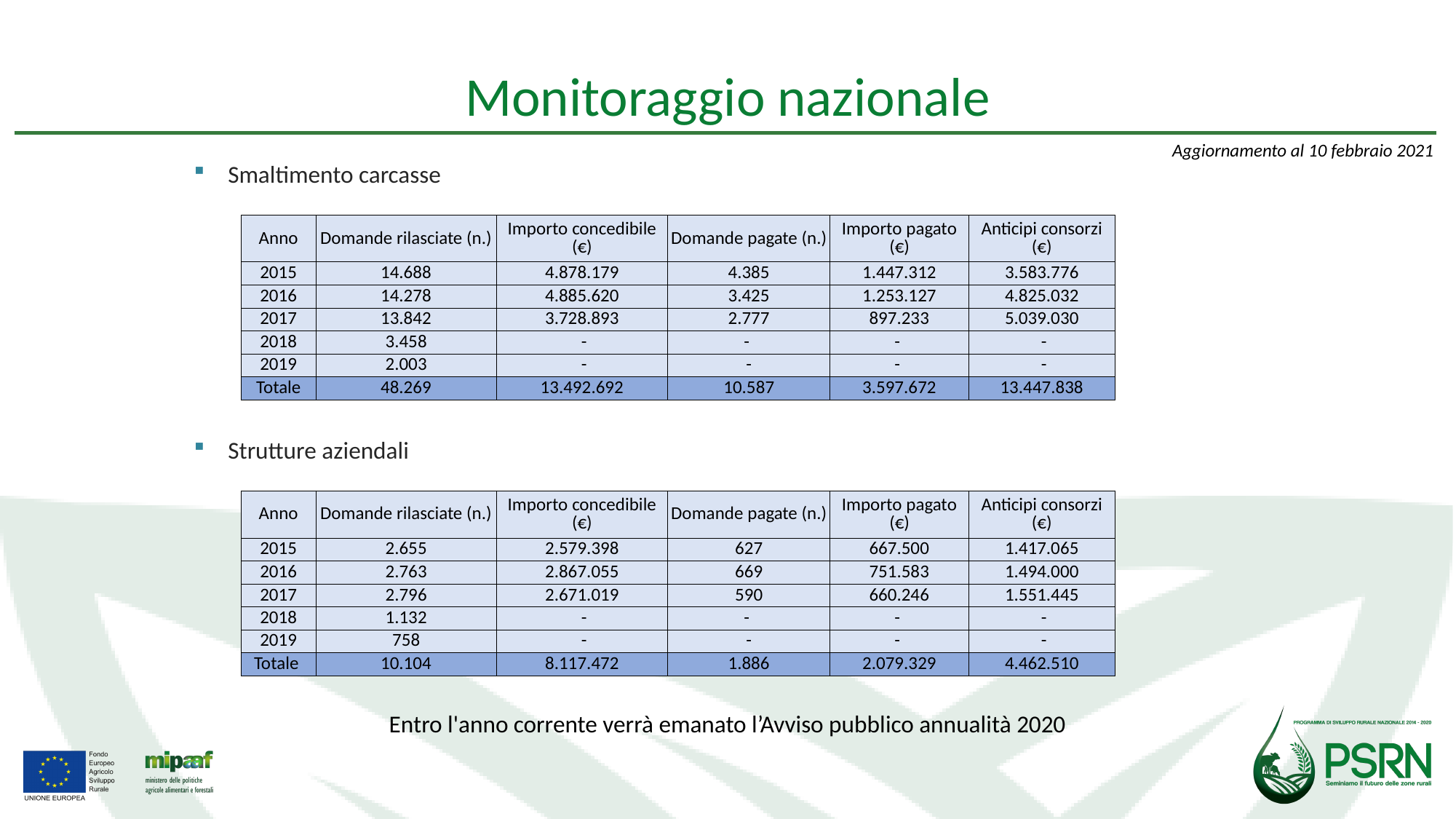

# Monitoraggio nazionale
Aggiornamento al 10 febbraio 2021
Smaltimento carcasse
| Anno | Domande rilasciate (n.) | Importo concedibile (€) | Domande pagate (n.) | Importo pagato (€) | Anticipi consorzi (€) |
| --- | --- | --- | --- | --- | --- |
| 2015 | 14.688 | 4.878.179 | 4.385 | 1.447.312 | 3.583.776 |
| 2016 | 14.278 | 4.885.620 | 3.425 | 1.253.127 | 4.825.032 |
| 2017 | 13.842 | 3.728.893 | 2.777 | 897.233 | 5.039.030 |
| 2018 | 3.458 | - | - | - | - |
| 2019 | 2.003 | - | - | - | - |
| Totale | 48.269 | 13.492.692 | 10.587 | 3.597.672 | 13.447.838 |
Strutture aziendali
| Anno | Domande rilasciate (n.) | Importo concedibile (€) | Domande pagate (n.) | Importo pagato (€) | Anticipi consorzi (€) |
| --- | --- | --- | --- | --- | --- |
| 2015 | 2.655 | 2.579.398 | 627 | 667.500 | 1.417.065 |
| 2016 | 2.763 | 2.867.055 | 669 | 751.583 | 1.494.000 |
| 2017 | 2.796 | 2.671.019 | 590 | 660.246 | 1.551.445 |
| 2018 | 1.132 | - | - | - | - |
| 2019 | 758 | - | - | - | - |
| Totale | 10.104 | 8.117.472 | 1.886 | 2.079.329 | 4.462.510 |
Entro l'anno corrente verrà emanato l’Avviso pubblico annualità 2020